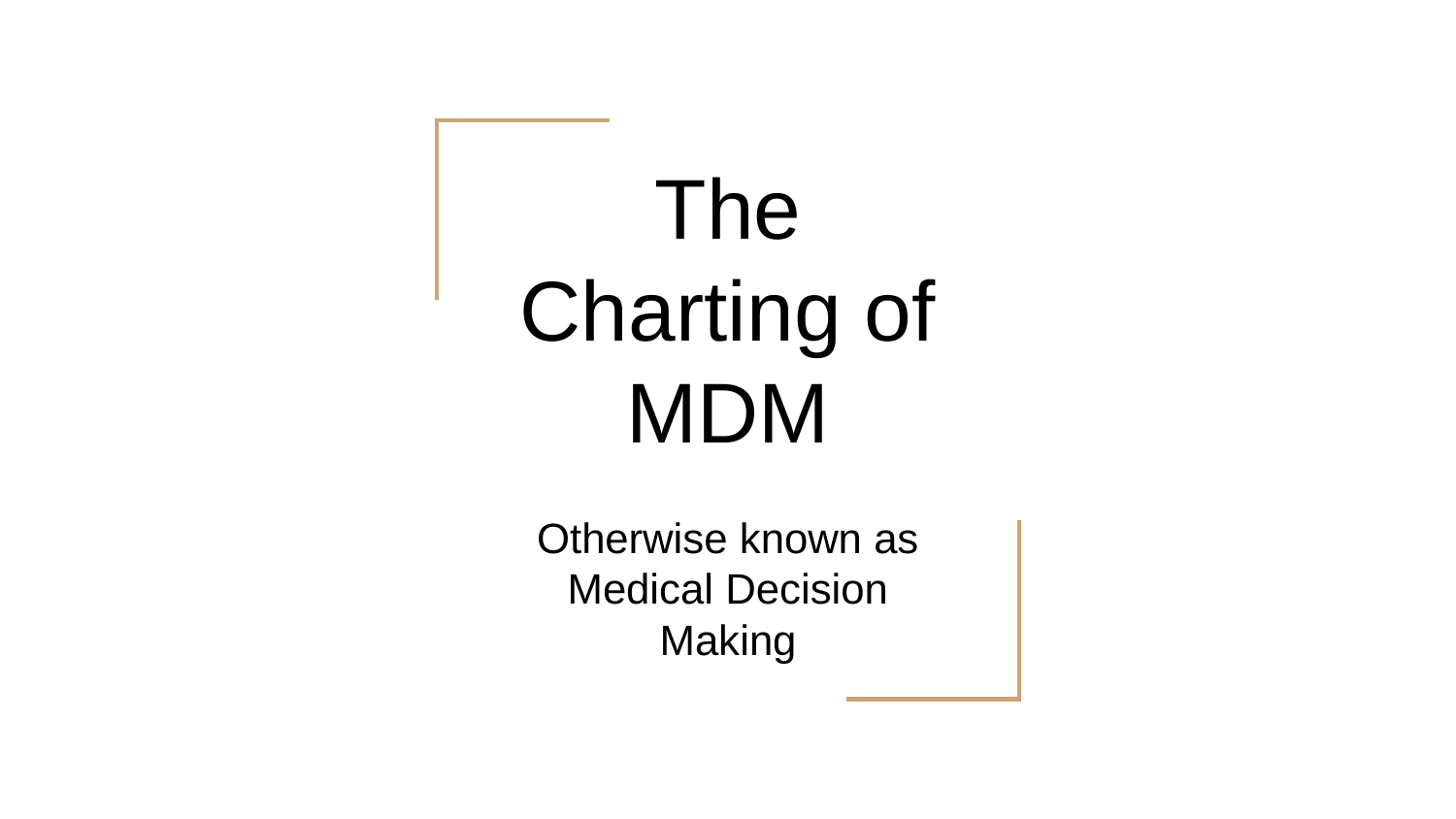

# The Charting of MDM
Otherwise known as Medical Decision Making